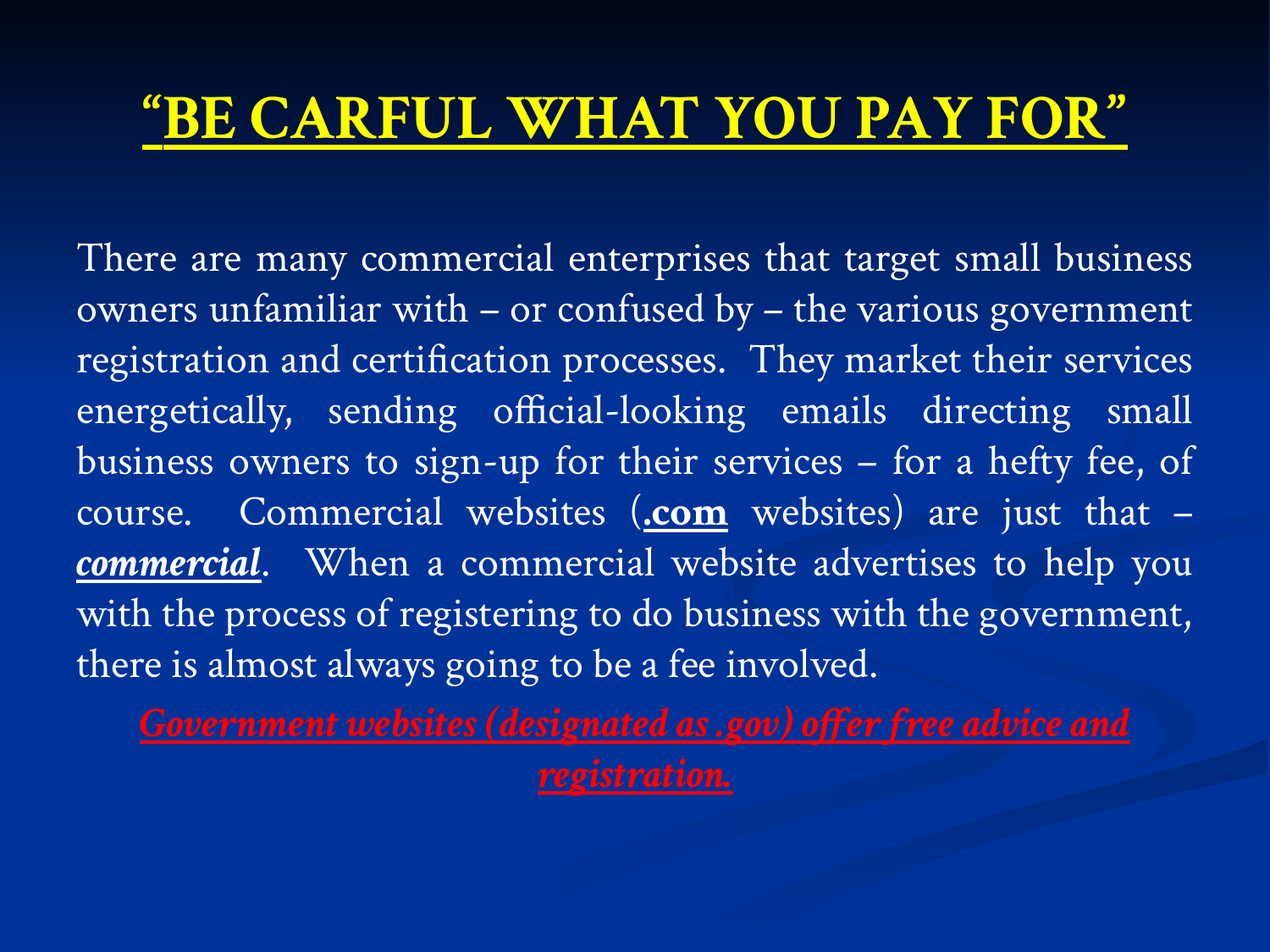

# “BE CARFUL WHAT YOU PAY FOR”
There are many commercial enterprises that target small business owners unfamiliar with – or confused by – the various government registration and certification processes.  They market their services energetically, sending official-looking emails directing small business owners to sign-up for their services – for a hefty fee, of course.  Commercial websites (.com websites) are just that – commercial.  When a commercial website advertises to help you with the process of registering to do business with the government, there is almost always going to be a fee involved.
Government websites (designated as .gov) offer free advice and registration.